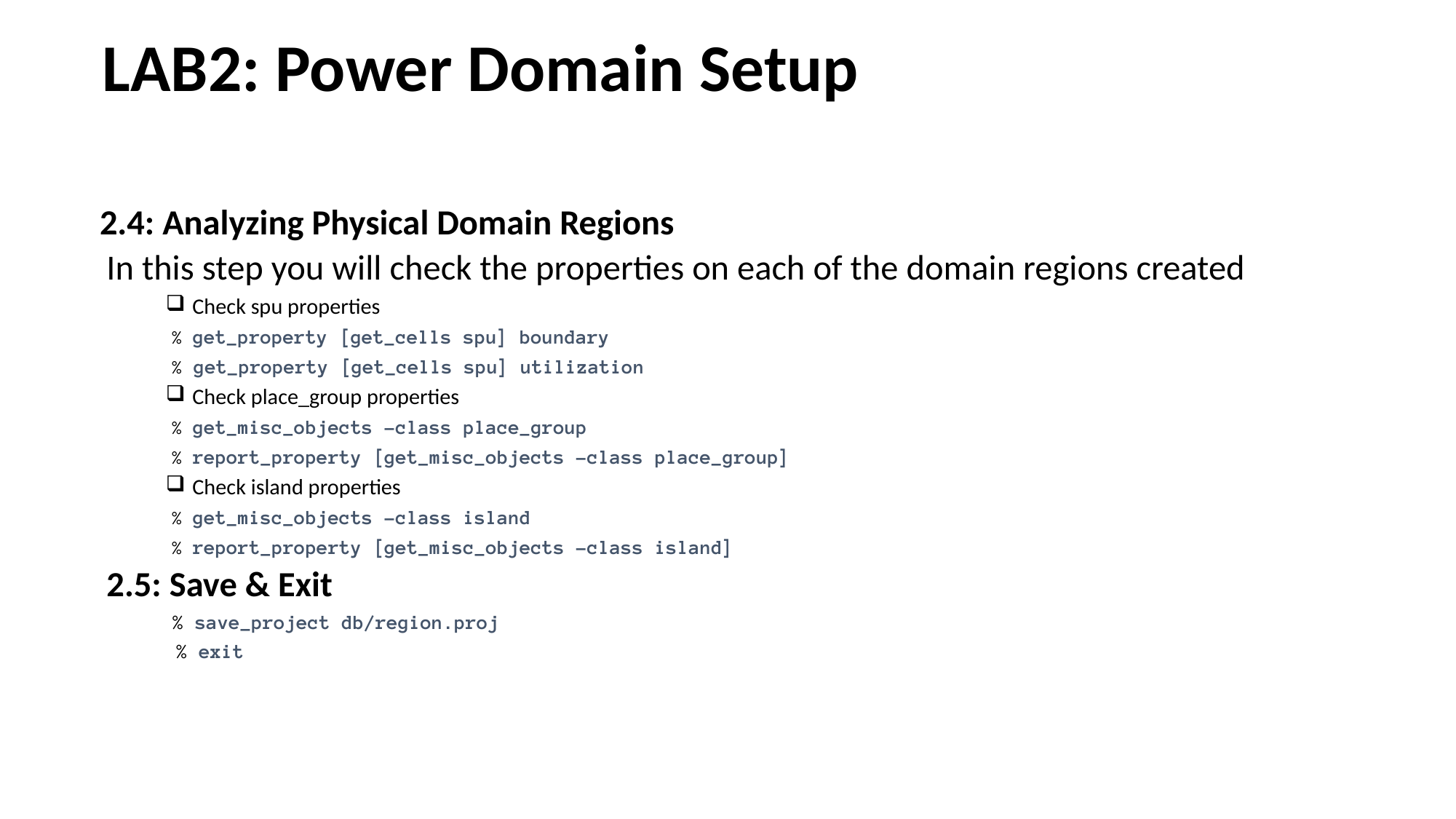

# LAB2: Power Domain Setup
2.4: Analyzing Physical Domain Regions
In this step you will check the properties on each of the domain regions created
Check spu properties
% get_property [get_cells spu] boundary
% get_property [get_cells spu] utilization
Check place_group properties
% get_misc_objects -class place_group
% report_property [get_misc_objects -class place_group]
Check island properties
% get_misc_objects –class island
% report_property [get_misc_objects -class island]
2.5: Save & Exit
 % save_project db/region.proj
 % exit